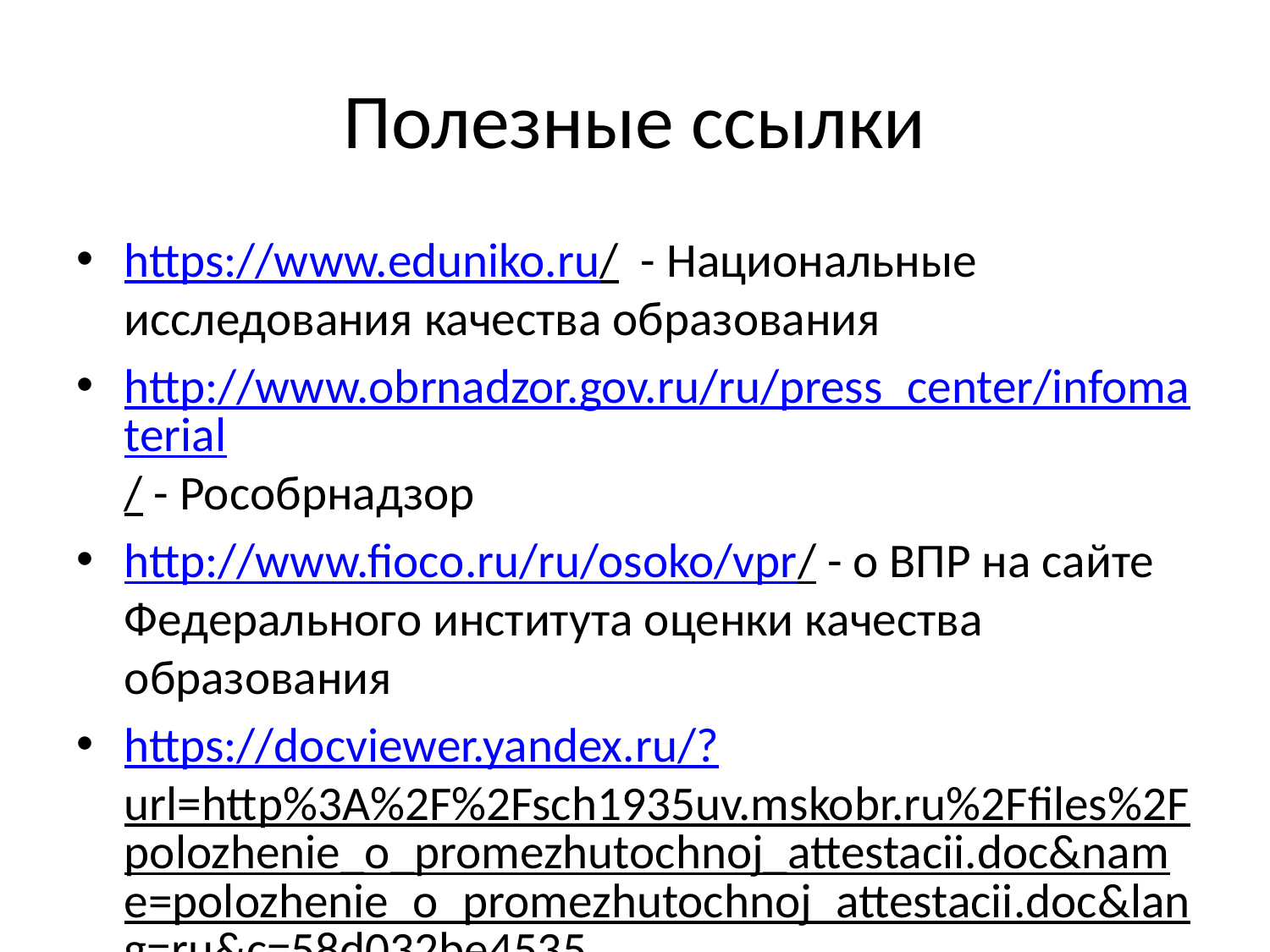

# Полезные ссылки
https://www.eduniko.ru/  - Национальные исследования качества образования
http://www.obrnadzor.gov.ru/ru/press_center/infomaterial/ - Рособрнадзор
http://www.fioco.ru/ru/osoko/vpr/ - о ВПР на сайте Федерального института оценки качества образования
https://docviewer.yandex.ru/?url=http%3A%2F%2Fsch1935uv.mskobr.ru%2Ffiles%2Fpolozhenie_o_promezhutochnoj_attestacii.doc&name=polozhenie_o_promezhutochnoj_attestacii.doc&lang=ru&c=58d032be4535 Пример положения о промежуточной аттестации